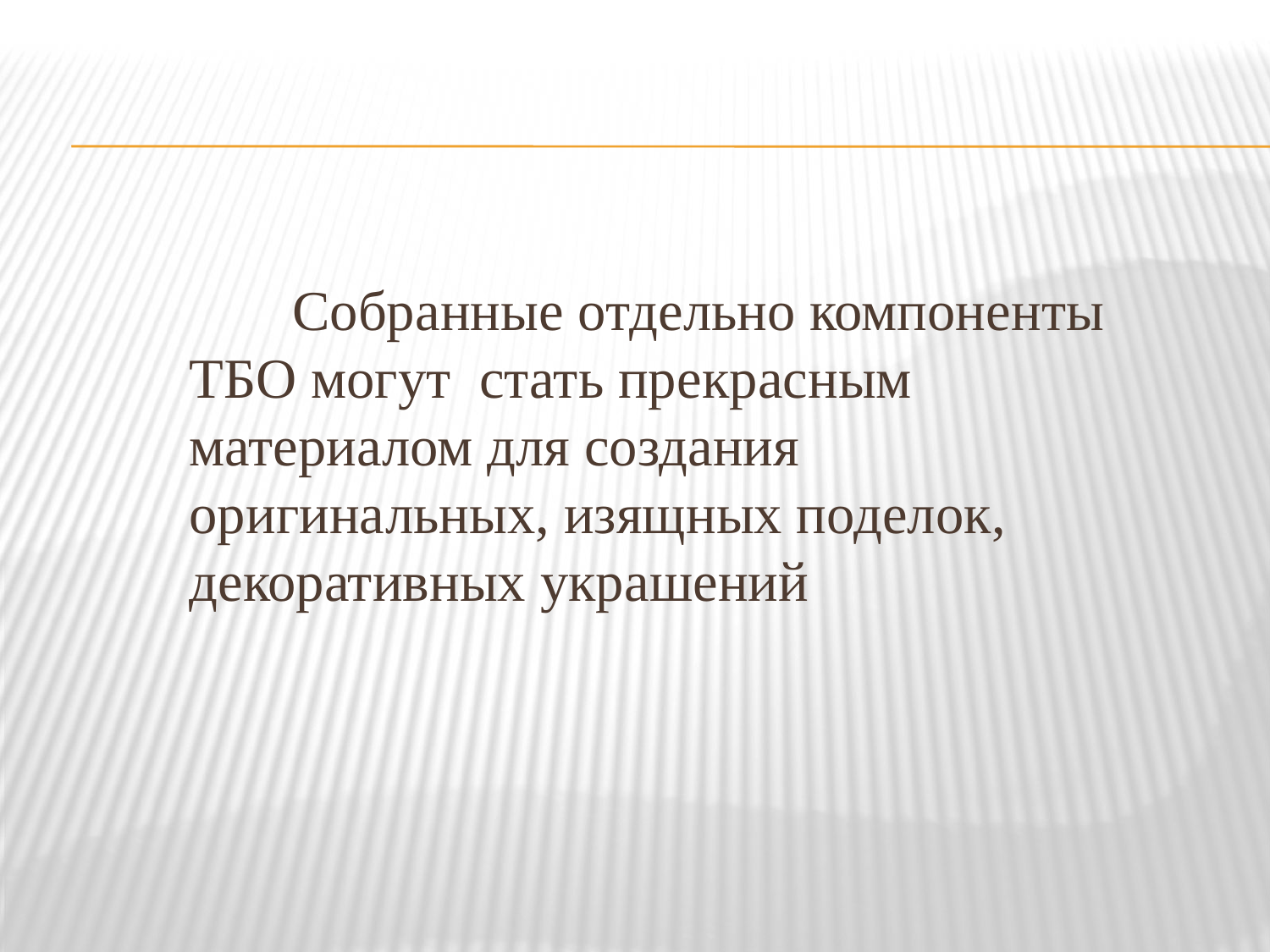

#
         Собранные отдельно компоненты ТБО могут  стать прекрасным материалом для создания оригинальных, изящных поделок, декоративных украшений